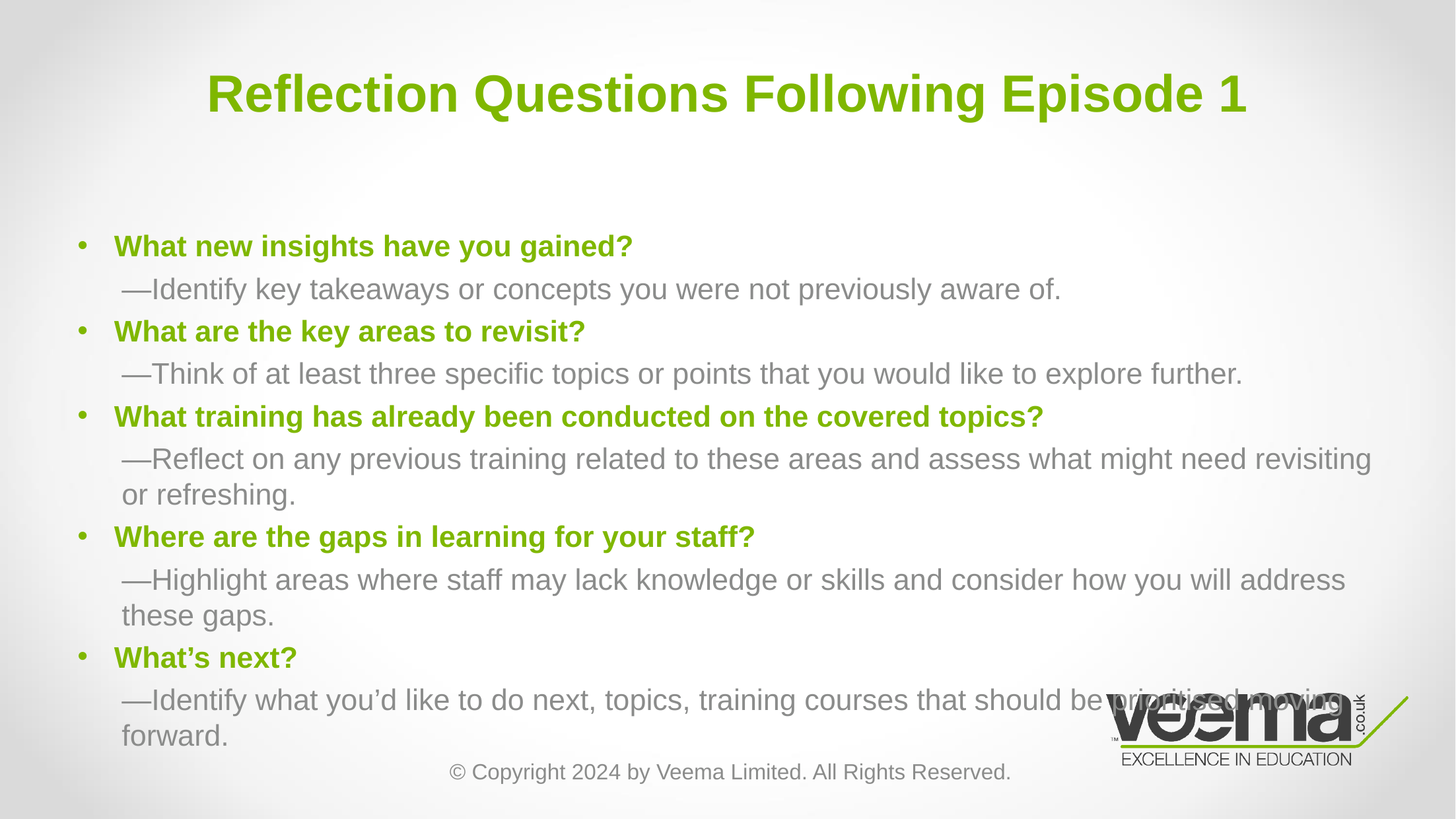

# Reflection Questions Following Episode 1

What new insights have you gained?
—Identify key takeaways or concepts you were not previously aware of.
What are the key areas to revisit?
—Think of at least three specific topics or points that you would like to explore further.
What training has already been conducted on the covered topics?
—Reflect on any previous training related to these areas and assess what might need revisiting or refreshing.
Where are the gaps in learning for your staff?
—Highlight areas where staff may lack knowledge or skills and consider how you will address these gaps.
What’s next?
—Identify what you’d like to do next, topics, training courses that should be prioritised moving forward.